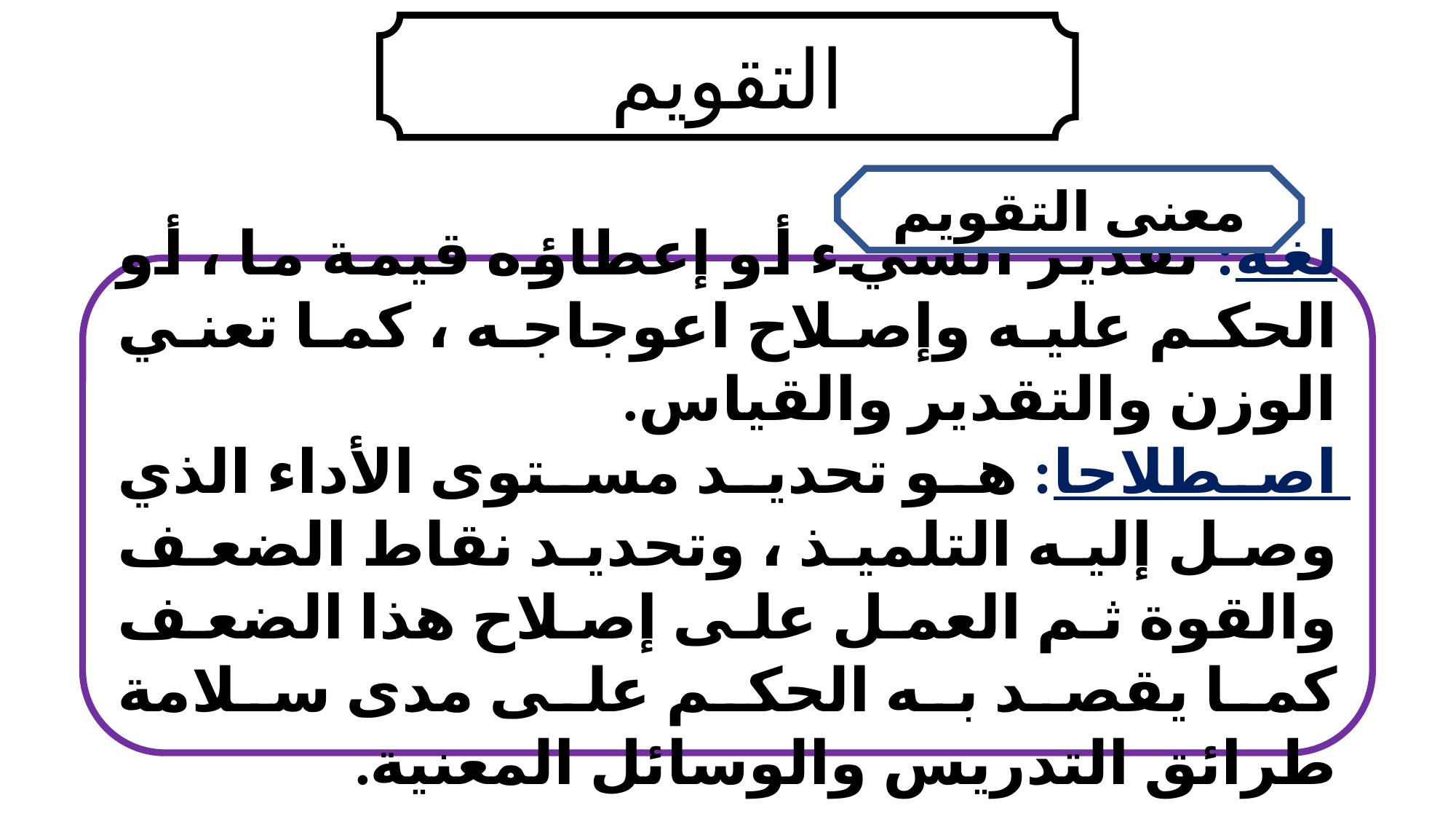

التقويم
معنى التقويم
لغة: تقدير الشيء أو إعطاؤه قيمة ما ، أو الحكم عليه وإصلاح اعوجاجه ، كما تعني الوزن والتقدير والقياس.
اصطلاحا: هو تحديد مستوى الأداء الذي وصل إليه التلميذ ، وتحديد نقاط الضعف والقوة ثم العمل على إصلاح هذا الضعف كما يقصد به الحكم على مدى سلامة طرائق التدريس والوسائل المعنية.